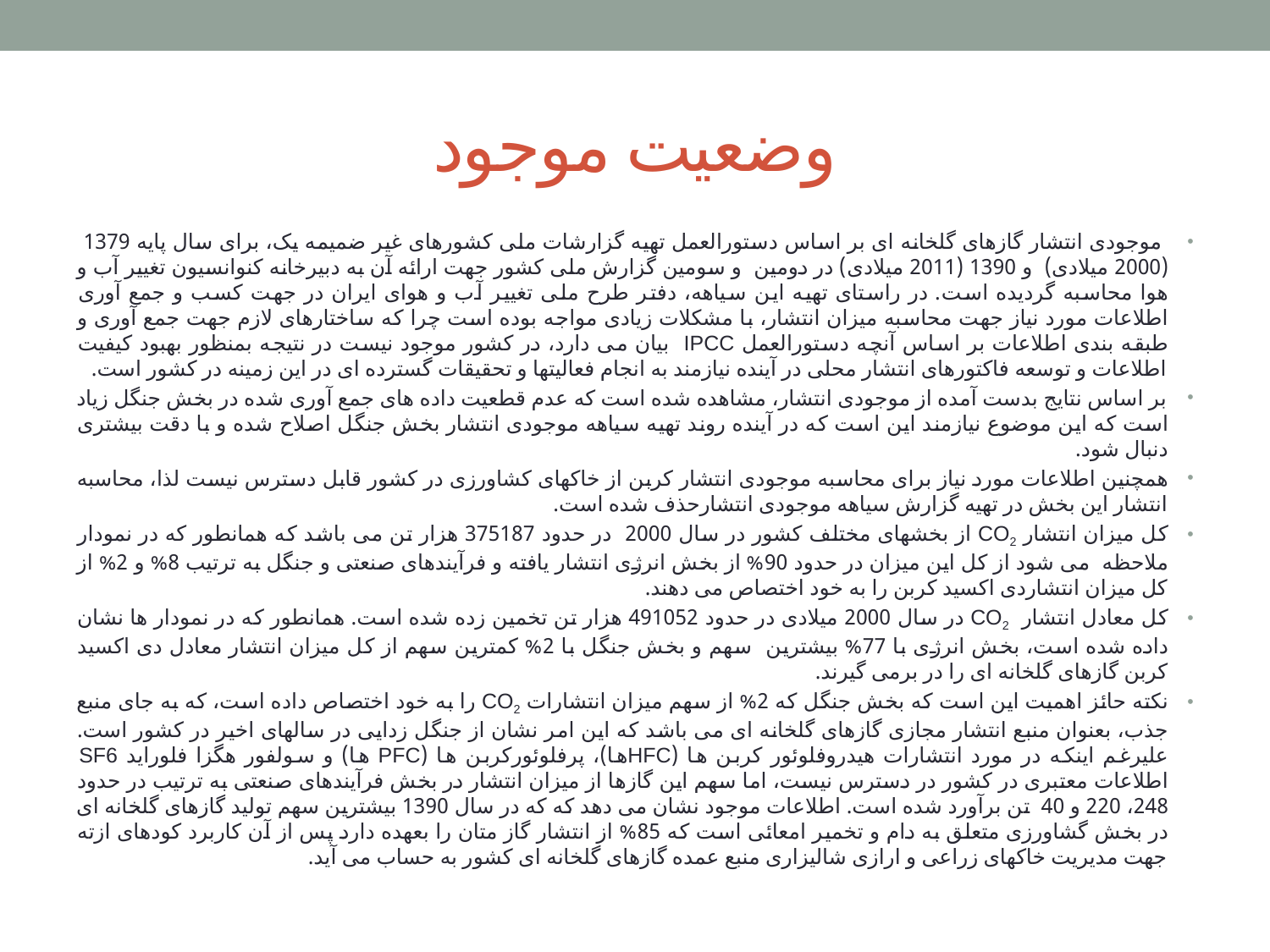

# وضعیت موجود
 موجودی انتشار گازهای گلخانه ای بر اساس دستورالعمل تهیه گزارشات ملی کشورهای غیر ضمیمه یک، برای سال پایه 1379  (2000 میلادی)  و 1390 (2011 میلادی) در دومین  و سومین گزارش ملی کشور جهت ارائه آن به دبیرخانه کنوانسیون تغییر آب و هوا محاسبه گردیده است. در راستای تهیه این سیاهه، دفتر طرح ملی تغییر آب و هوای ایران در جهت کسب و جمع آوری اطلاعات مورد نیاز جهت محاسبه میزان انتشار، با مشکلات زیادی مواجه بوده است چرا که ساختارهای لازم جهت جمع آوری و طبقه بندی اطلاعات بر اساس آنچه دستورالعمل IPCC  بیان می دارد، در کشور موجود نیست در نتیجه بمنظور بهبود کیفیت اطلاعات و توسعه فاکتورهای انتشار محلی در آینده نیازمند به انجام فعالیتها و تحقیقات گسترده ای در این زمینه در کشور است.
بر اساس نتایج بدست آمده از موجودی انتشار، مشاهده شده است که عدم قطعیت داده های جمع آوری شده در بخش جنگل زیاد است که این موضوع نیازمند این است که در آینده روند تهیه سیاهه موجودی انتشار بخش جنگل اصلاح شده و با دقت بیشتری دنبال شود.
همچنین اطلاعات مورد نیاز برای محاسبه موجودی انتشار کربن از خاکهای کشاورزی در کشور قابل دسترس نیست لذا، محاسبه انتشار این بخش در تهیه گزارش سیاهه موجودی انتشارحذف شده است.
کل میزان انتشار CO2 از بخشهای مختلف کشور در سال 2000  در حدود 375187 هزار تن می باشد که همانطور که در نمودار ملاحظه  می شود از كل اين ميزان در حدود 90% از بخش انرژی انتشار یافته و فرآیندهای صنعتی و جنگل به ترتیب 8% و 2% از کل میزان انتشاردی اکسید کربن را به خود اختصاص می دهند.
کل معادل انتشار  CO2 در سال 2000 میلادی در حدود 491052 هزار تن تخمین زده شده است. همانطور که در نمودار ها نشان داده شده است، بخش انرژی با 77% بیشترین  سهم و بخش جنگل با 2% کمترین سهم از کل میزان انتشار معادل دی اکسید کربن گازهای گلخانه ای را در برمی گیرند.
نکته حائز اهمیت این است که بخش جنگل که 2% از سهم میزان انتشارات CO2 را به خود اختصاص داده است، که به جای منبع جذب، بعنوان منبع انتشار مجازی گازهای گلخانه ای می باشد که این امر نشان از جنگل زدایی در سالهای اخیر در کشور است. علیرغم اینکه در مورد انتشارات هیدروفلوئور کربن ها (HFCها)، پرفلوئورکربن ها (PFC ها) و سولفور هگزا فلوراید SF6 اطلاعات معتبری در کشور در دسترس نیست، اما سهم این گازها از میزان انتشار در بخش فرآیندهای صنعتی به ترتیب در حدود 248، 220 و 40  تن برآورد شده است. اطلاعات موجود نشان می دهد که که در سال 1390 بیشترین سهم تولید گازهای گلخانه ای در بخش گشاورزی متعلق به دام و تخمیر امعائی است که 85% از انتشار گاز متان را بعهده دارد پس از آن کاربرد کودهای ازته جهت مدیریت خاکهای زراعی و ارازی شالیزاری منبع عمده گازهای گلخانه ای کشور به حساب می آید.